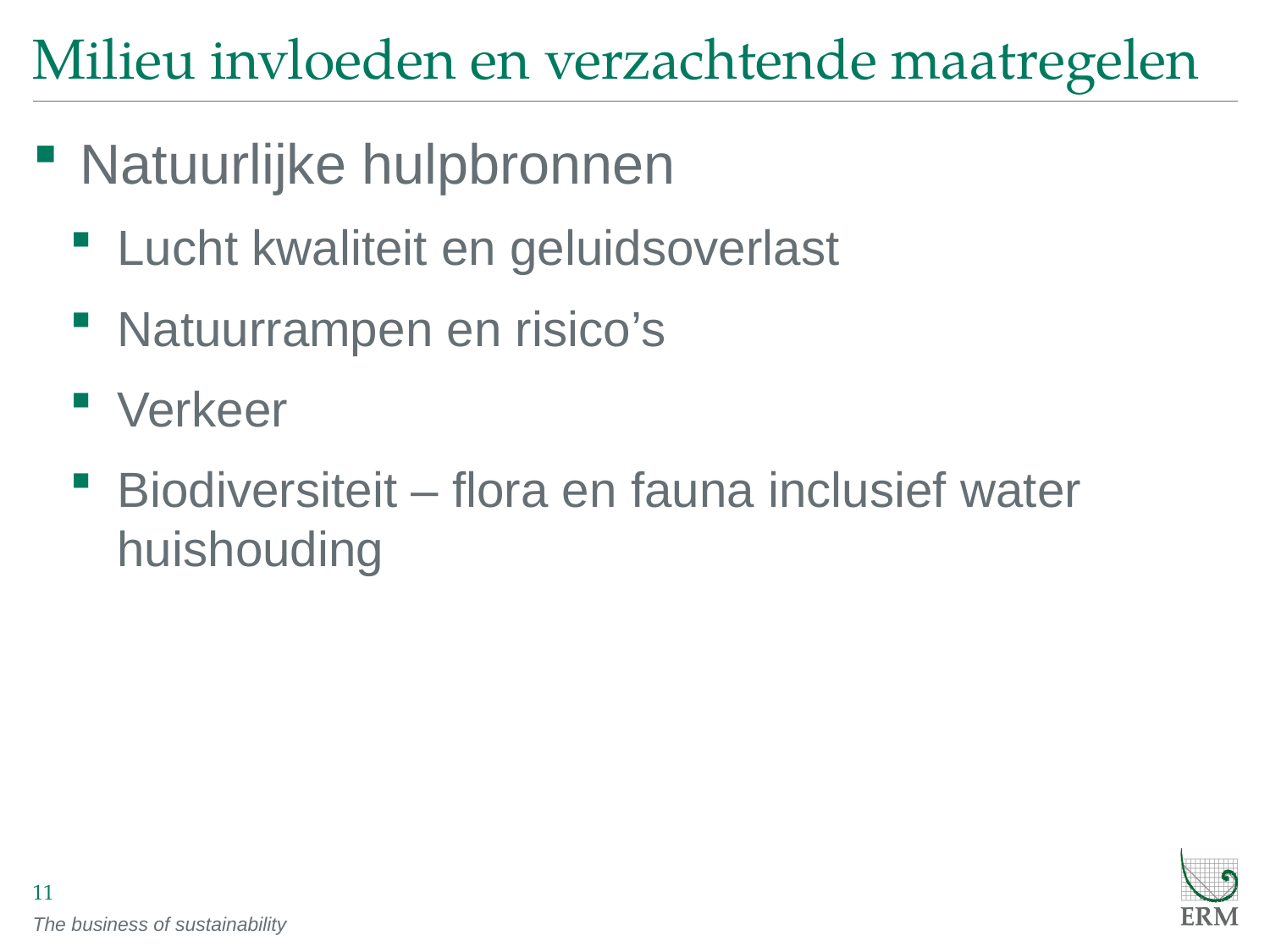

# Milieu invloeden en verzachtende maatregelen
Natuurlijke hulpbronnen
Lucht kwaliteit en geluidsoverlast
Natuurrampen en risico’s
Verkeer
Biodiversiteit – flora en fauna inclusief water huishouding

11